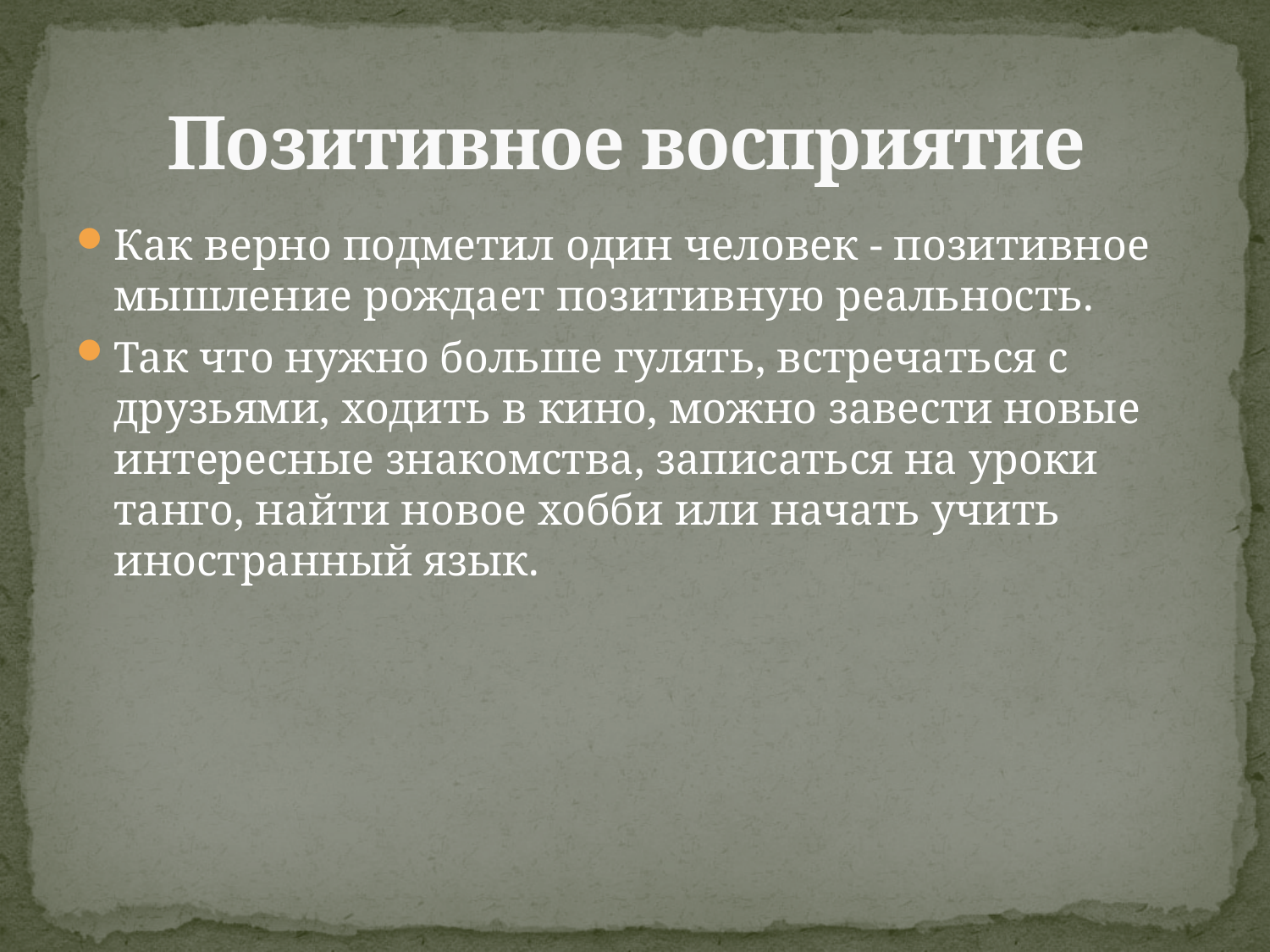

# Позитивное восприятие
Как верно подметил один человек - позитивное мышление рождает позитивную реальность.
Так что нужно больше гулять, встречаться с друзьями, ходить в кино, можно завести новые интересные знакомства, записаться на уроки танго, найти новое хобби или начать учить иностранный язык.